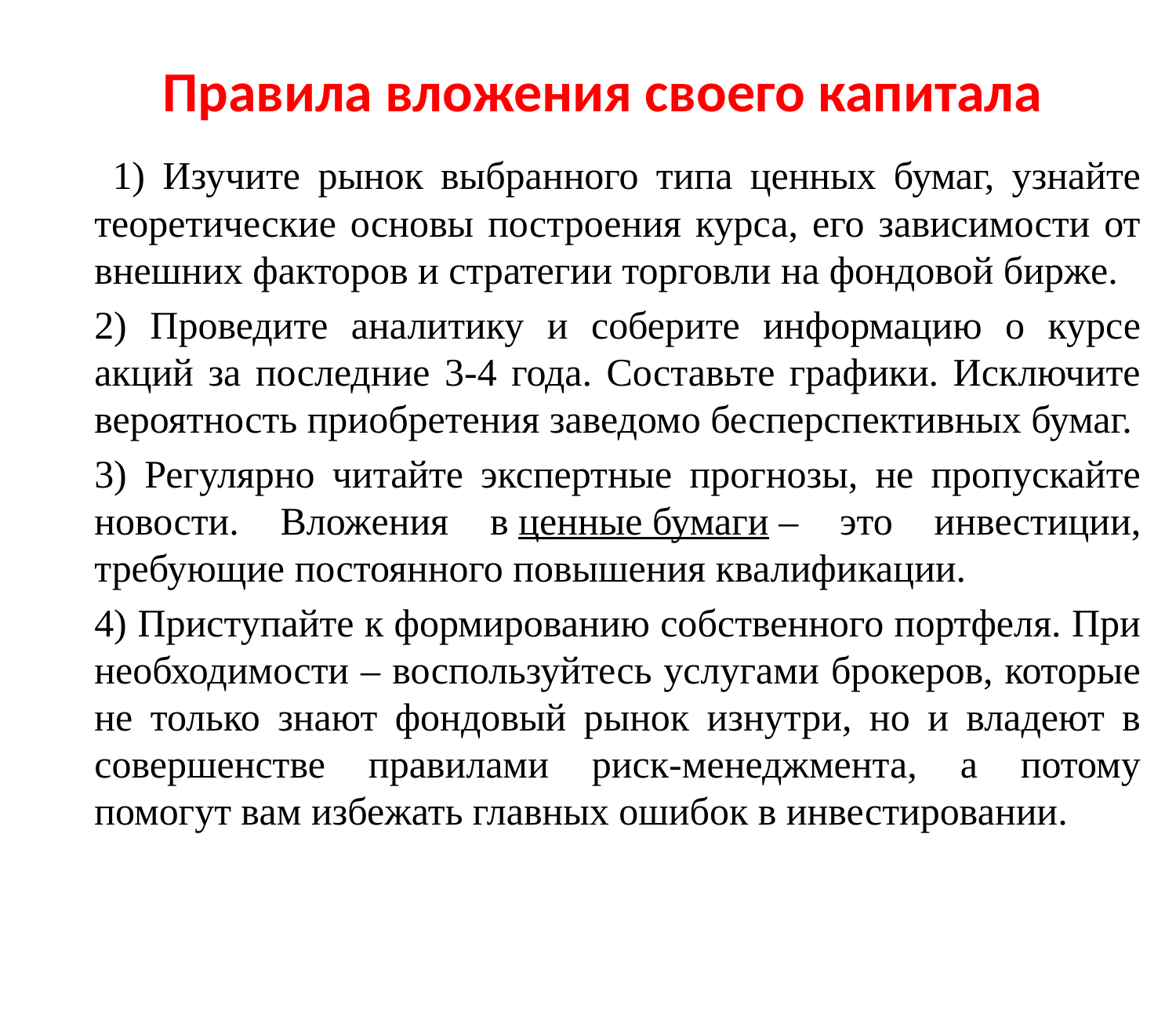

# Правила вложения своего капитала
 1) Изучите рынок выбранного типа ценных бумаг, узнайте теоретические основы построения курса, его зависимости от внешних факторов и стратегии торговли на фондовой бирже.
2) Проведите аналитику и соберите информацию о курсе акций за последние 3-4 года. Составьте графики. Исключите вероятность приобретения заведомо бесперспективных бумаг.
3) Регулярно читайте экспертные прогнозы, не пропускайте новости. Вложения в ценные бумаги – это инвестиции, требующие постоянного повышения квалификации.
4) Приступайте к формированию собственного портфеля. При необходимости – воспользуйтесь услугами брокеров, которые не только знают фондовый рынок изнутри, но и владеют в совершенстве правилами риск-менеджмента, а потому помогут вам избежать главных ошибок в инвестировании.